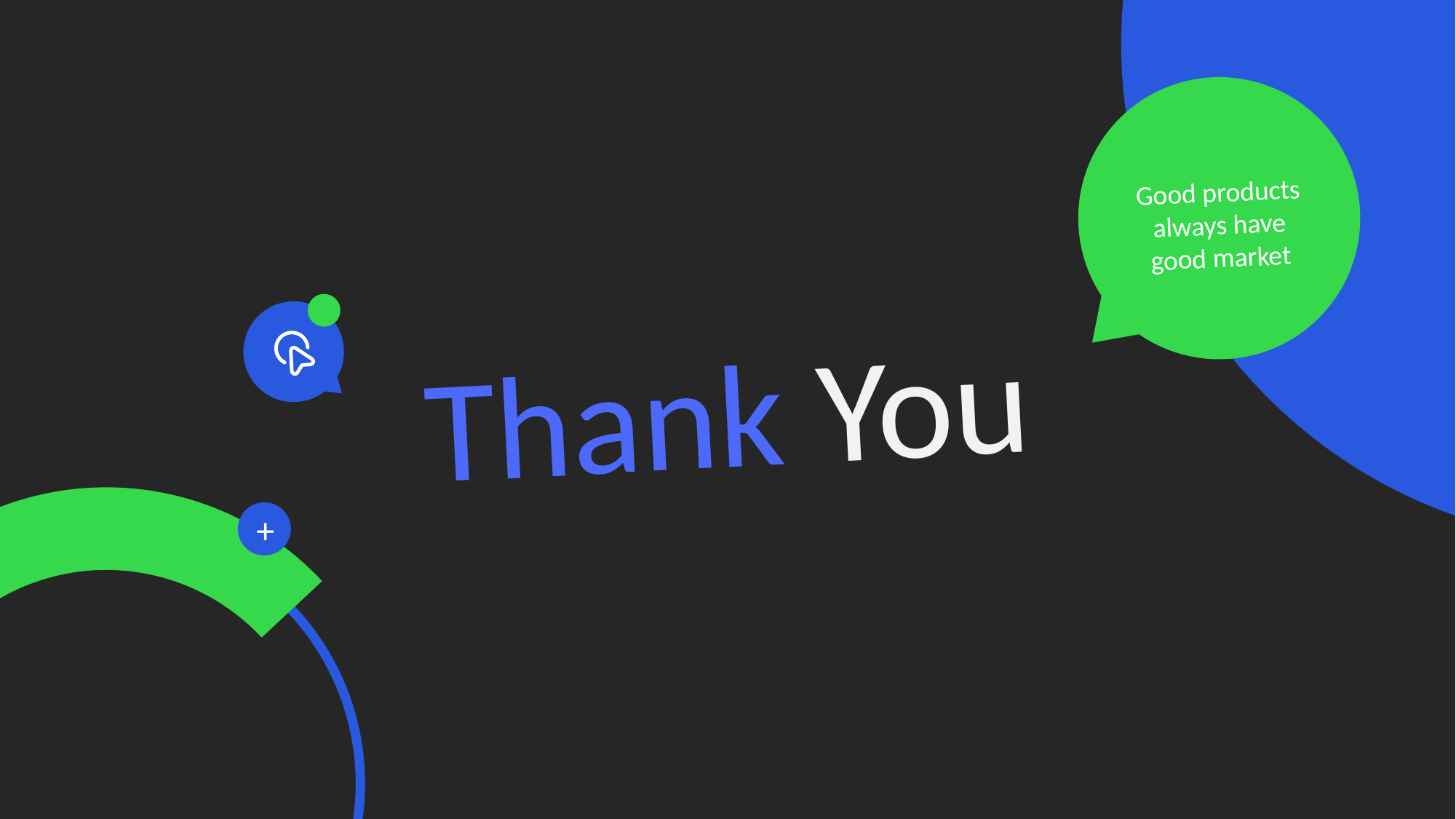

Good products always have good market

Thank You

+